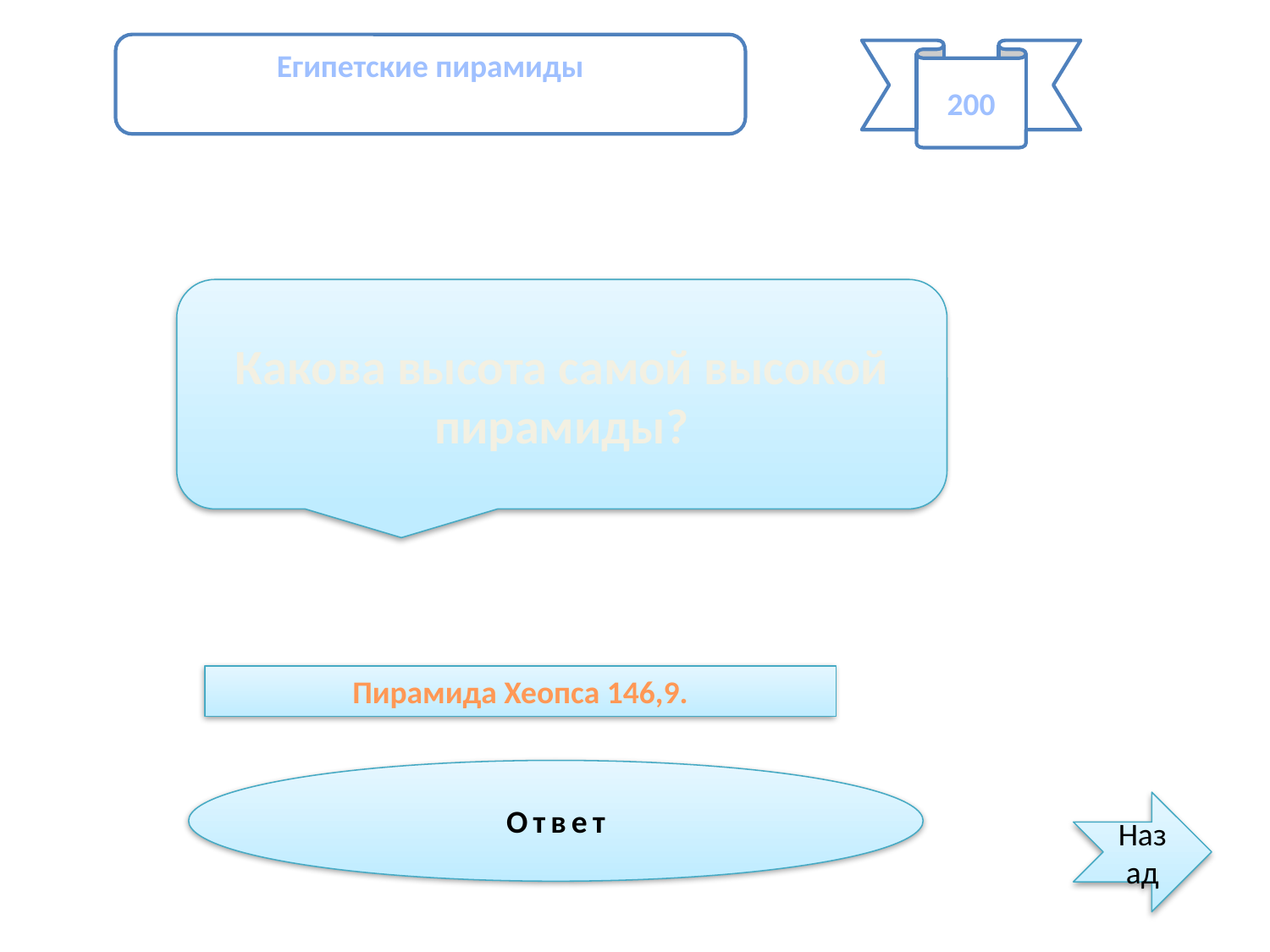

Египетские пирамиды

200
Какова высота самой высокой пирамиды?
Пирамида Хеопса 146,9.
Ответ
Назад